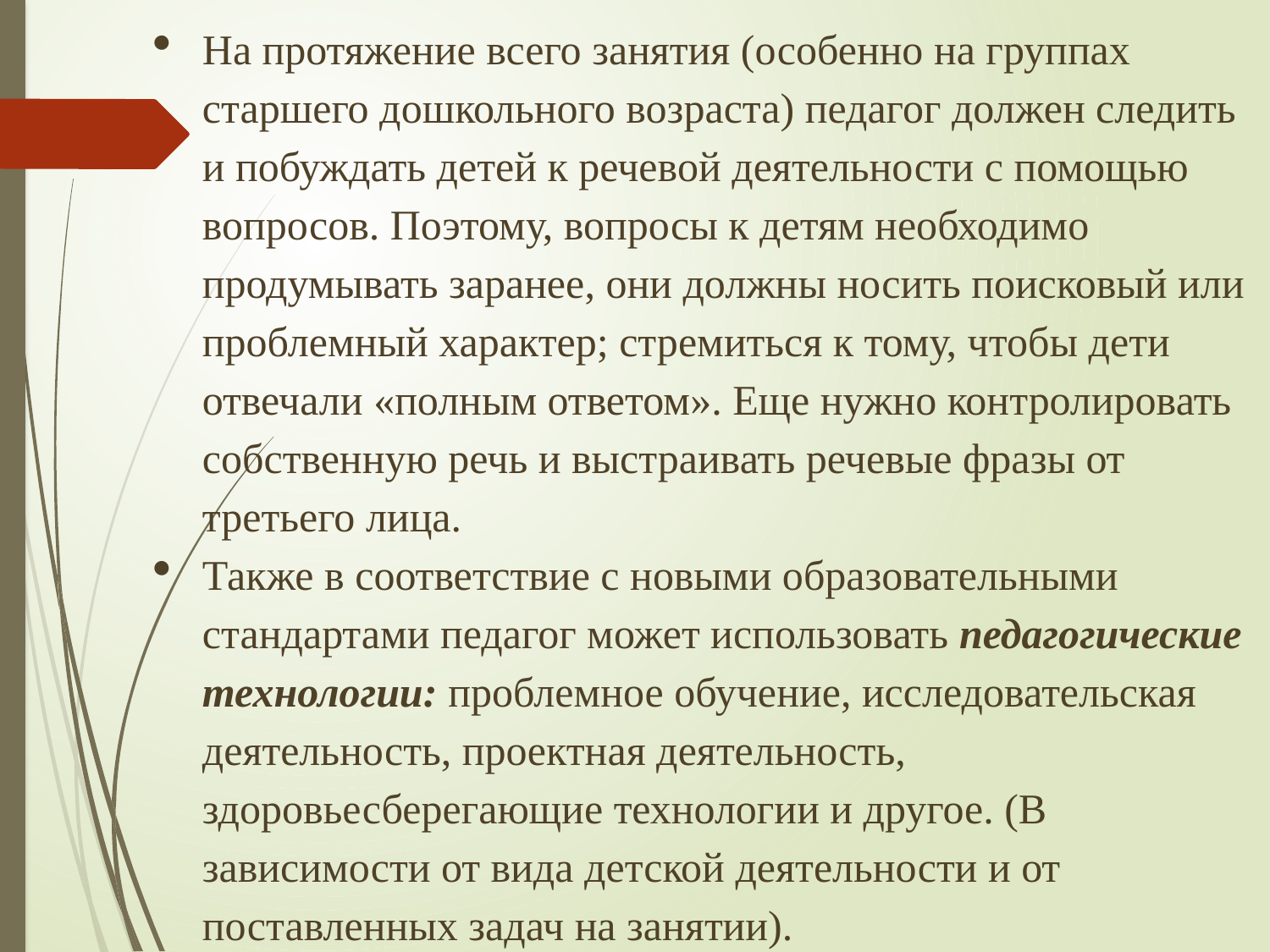

На протяжение всего занятия (особенно на группах старшего дошкольного возраста) педагог должен следить и побуждать детей к речевой деятельности с помощью вопросов. Поэтому, вопросы к детям необходимо продумывать заранее, они должны носить поисковый или проблемный характер; стремиться к тому, чтобы дети отвечали «полным ответом». Еще нужно контролировать собственную речь и выстраивать речевые фразы от третьего лица.
Также в соответствие с новыми образовательными стандартами педагог может использовать педагогические технологии: проблемное обучение, исследовательская деятельность, проектная деятельность, здоровьесберегающие технологии и другое. (В зависимости от вида детской деятельности и от поставленных задач на занятии).